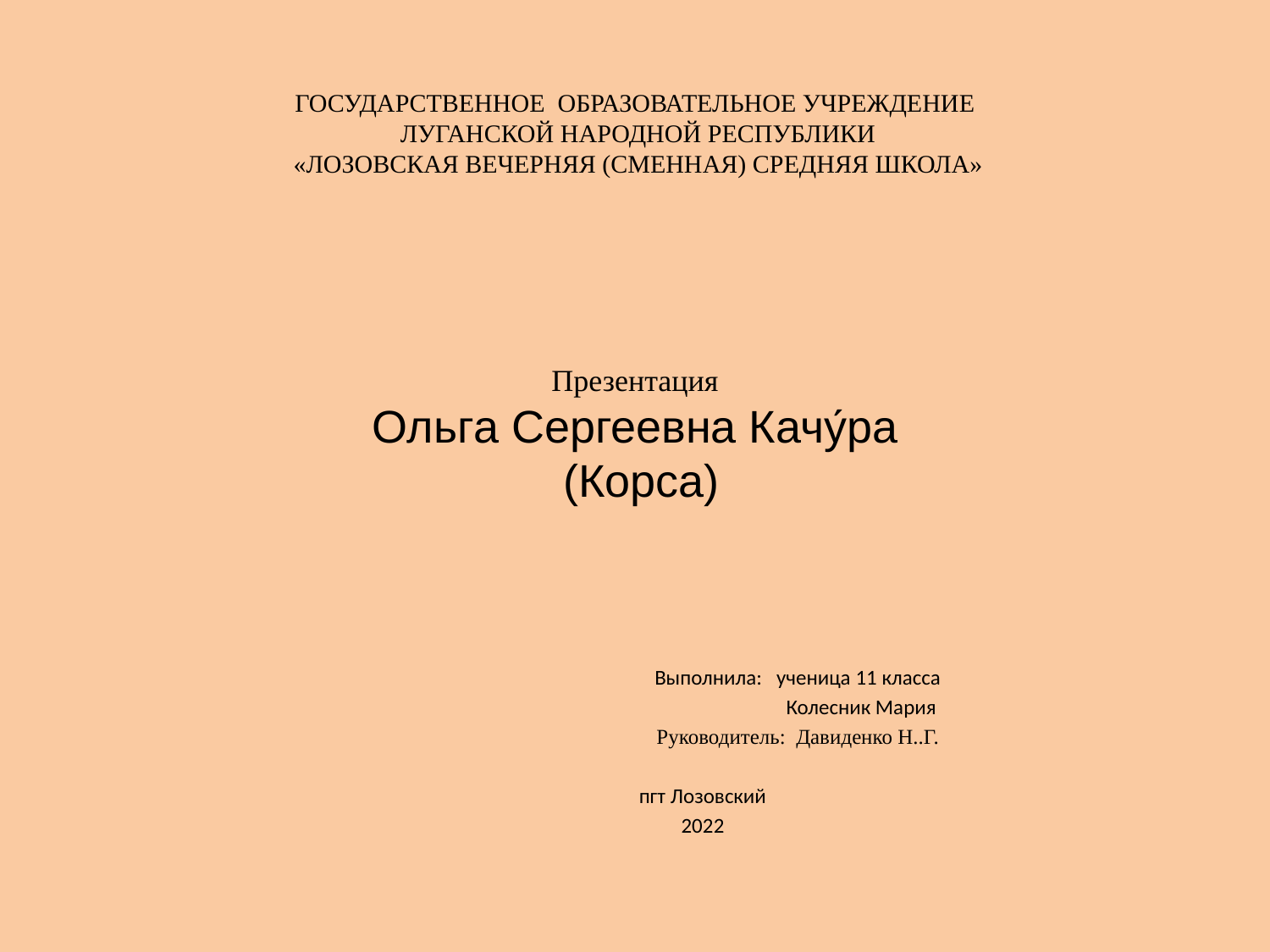

# ГОСУДАРСТВЕННОЕ  ОБРАЗОВАТЕЛЬНОЕ УЧРЕЖДЕНИЕ ЛУГАНСКОЙ НАРОДНОЙ РЕСПУБЛИКИ «ЛОЗОВСКАЯ ВЕЧЕРНЯЯ (СМЕННАЯ) СРЕДНЯЯ ШКОЛА» Презентация Ольга Сергеевна Качу́ра (Корса)

  			Выполнила:   ученица 11 класса
			                          Колесник Мария
			Руководитель:  Давиденко Н..Г.

пгт Лозовский
2022